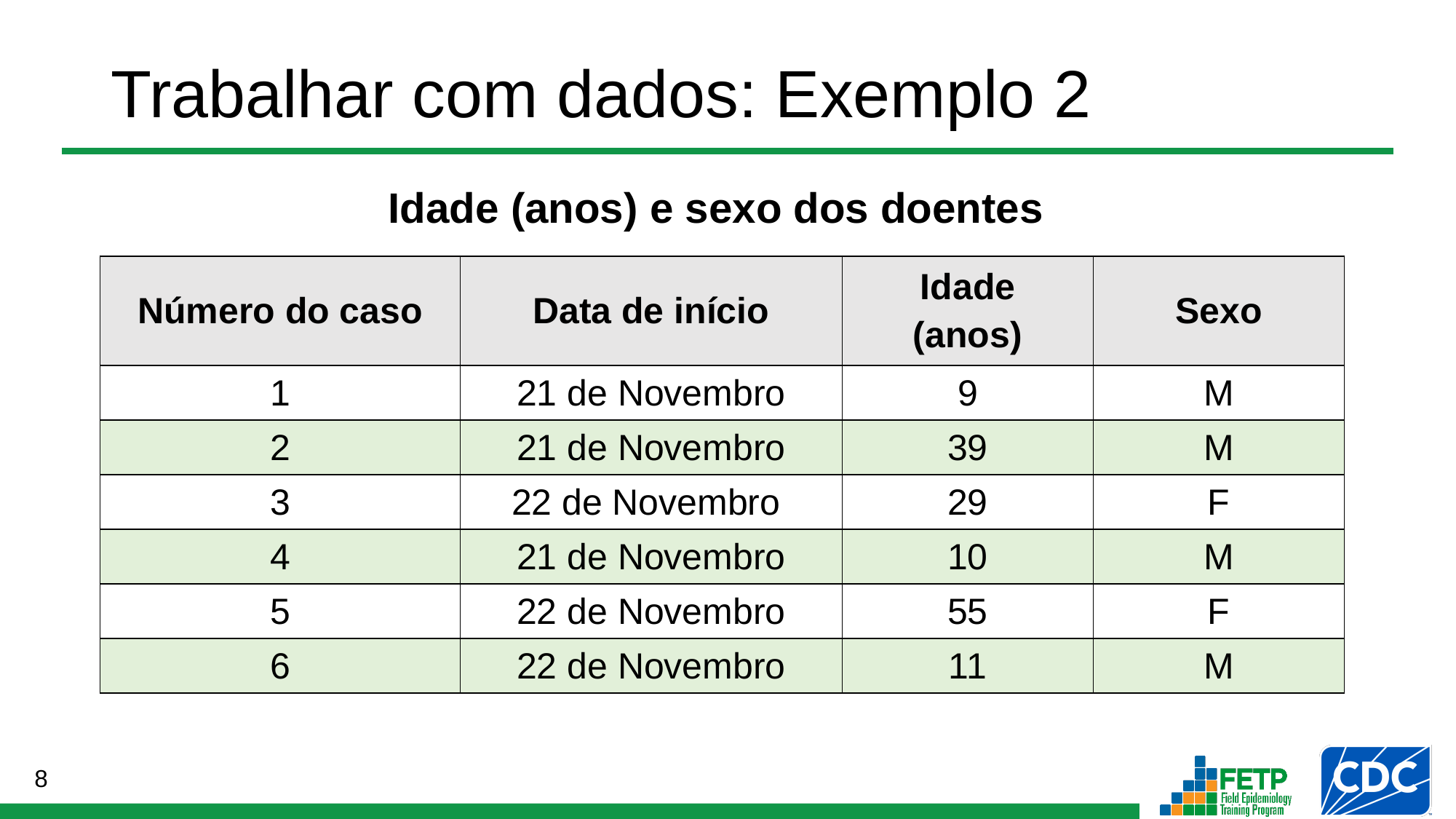

# Trabalhar com dados: Exemplo 2
Idade (anos) e sexo dos doentes

| Número do caso | Data de início | Idade (anos) | Sexo |
| --- | --- | --- | --- |
| 1 | 21 de Novembro | 9 | M |
| 2 | 21 de Novembro | 39 | M |
| 3 | 22 de Novembro | 29 | F |
| 4 | 21 de Novembro | 10 | M |
| 5 | 22 de Novembro | 55 | F |
| 6 | 22 de Novembro | 11 | M |